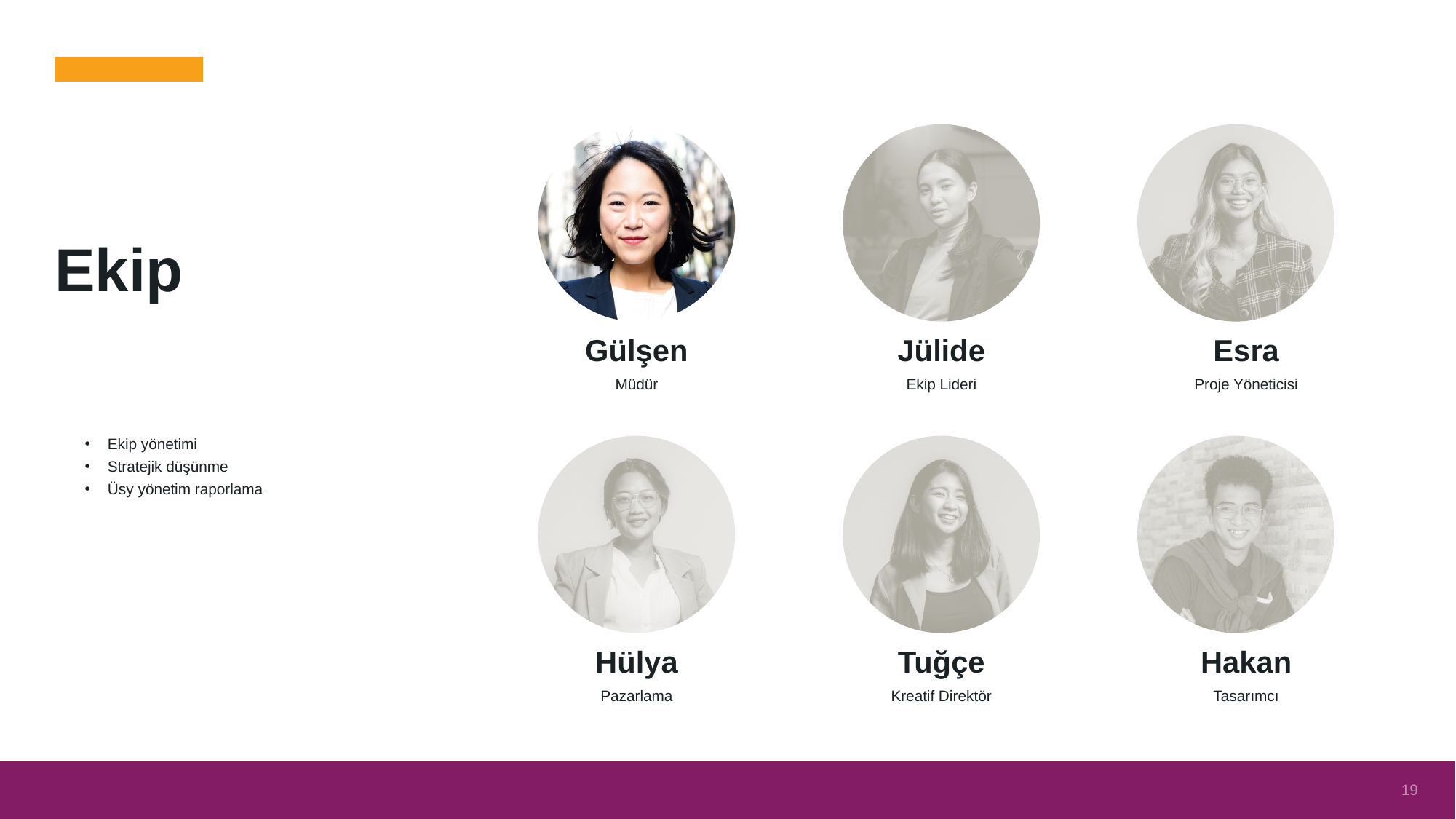

Ekip
Gülşen
Jülide
Esra
Müdür
Ekip Lideri
Proje Yöneticisi
Ekip yönetimi
Stratejik düşünme
Üsy yönetim raporlama

Hülya
Tuğçe
Hakan
Pazarlama
Kreatif Direktör
Tasarımcı
19